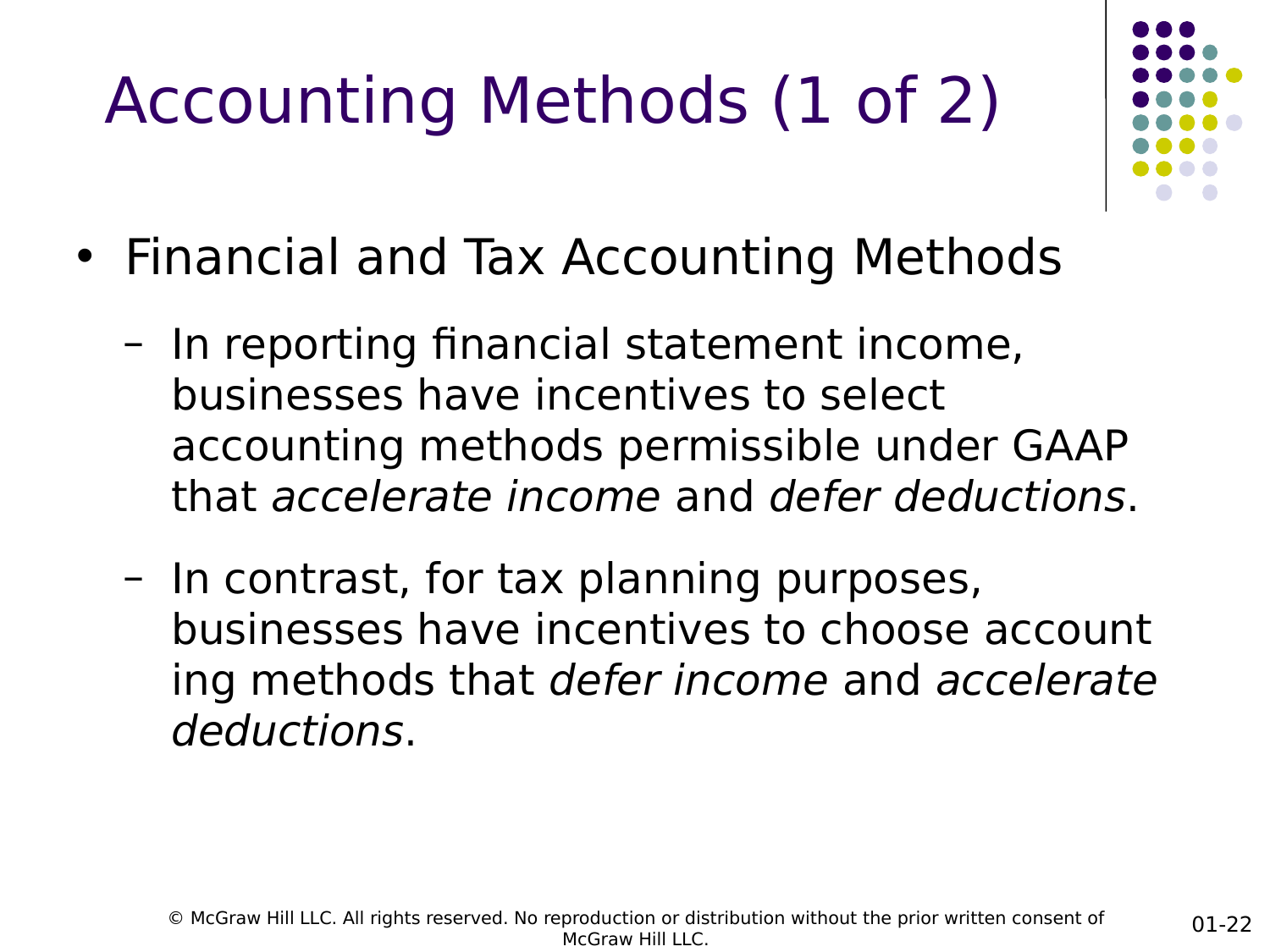

# Accounting Methods (1 of 2)
Financial and Tax Accounting Methods
In reporting financial statement income, businesses have incentives to select accounting methods permissible under GAAP that accelerate income and defer deductions.
In contrast, for tax planning purposes, businesses have incentives to choose account­ing methods that defer income and accelerate deductions.
01-22